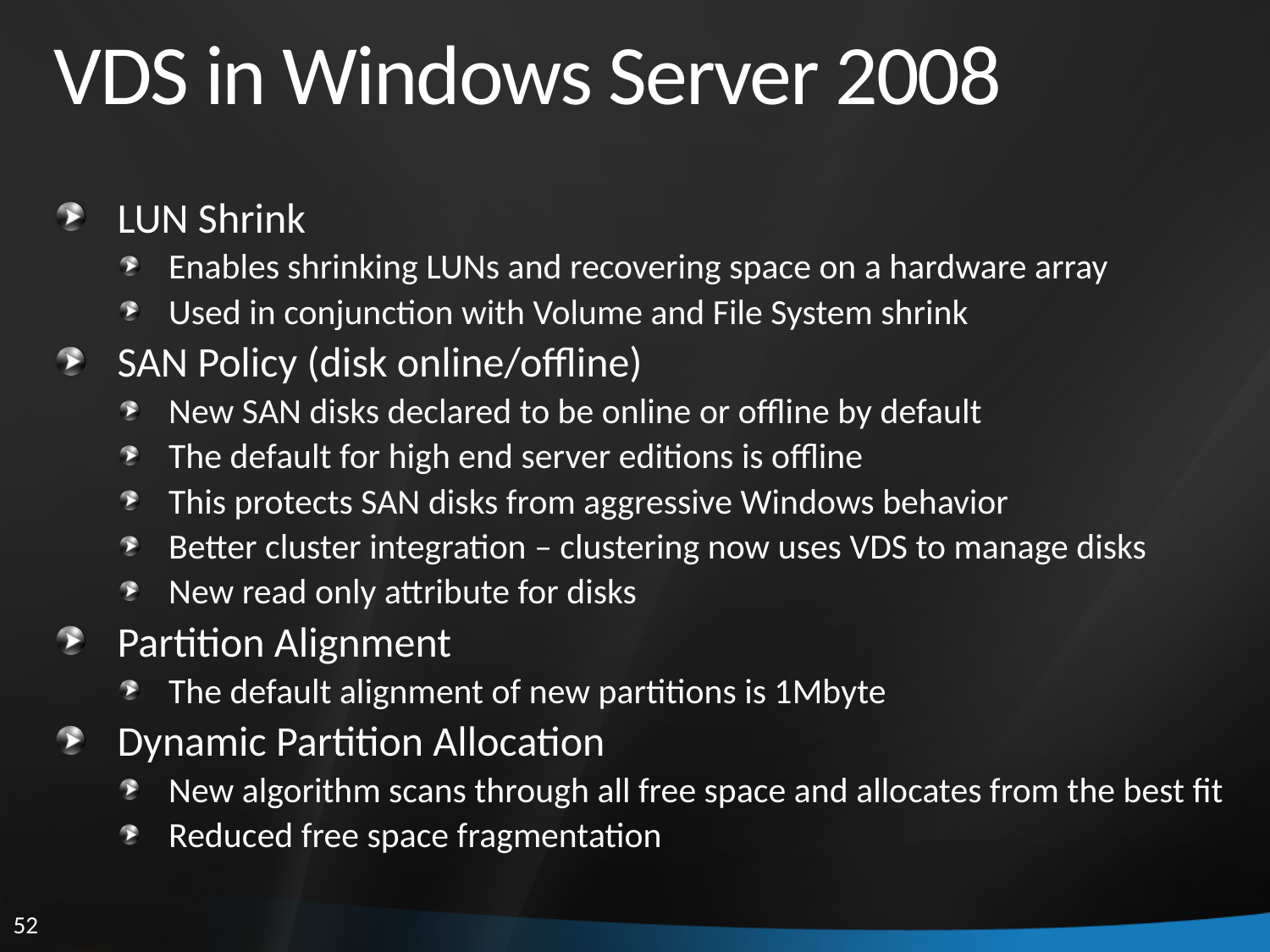

# VDS in Windows Server 2008
LUN Shrink
Enables shrinking LUNs and recovering space on a hardware array
Used in conjunction with Volume and File System shrink
SAN Policy (disk online/offline)
New SAN disks declared to be online or offline by default
The default for high end server editions is offline
This protects SAN disks from aggressive Windows behavior
Better cluster integration – clustering now uses VDS to manage disks
New read only attribute for disks
Partition Alignment
The default alignment of new partitions is 1Mbyte
Dynamic Partition Allocation
New algorithm scans through all free space and allocates from the best fit
Reduced free space fragmentation